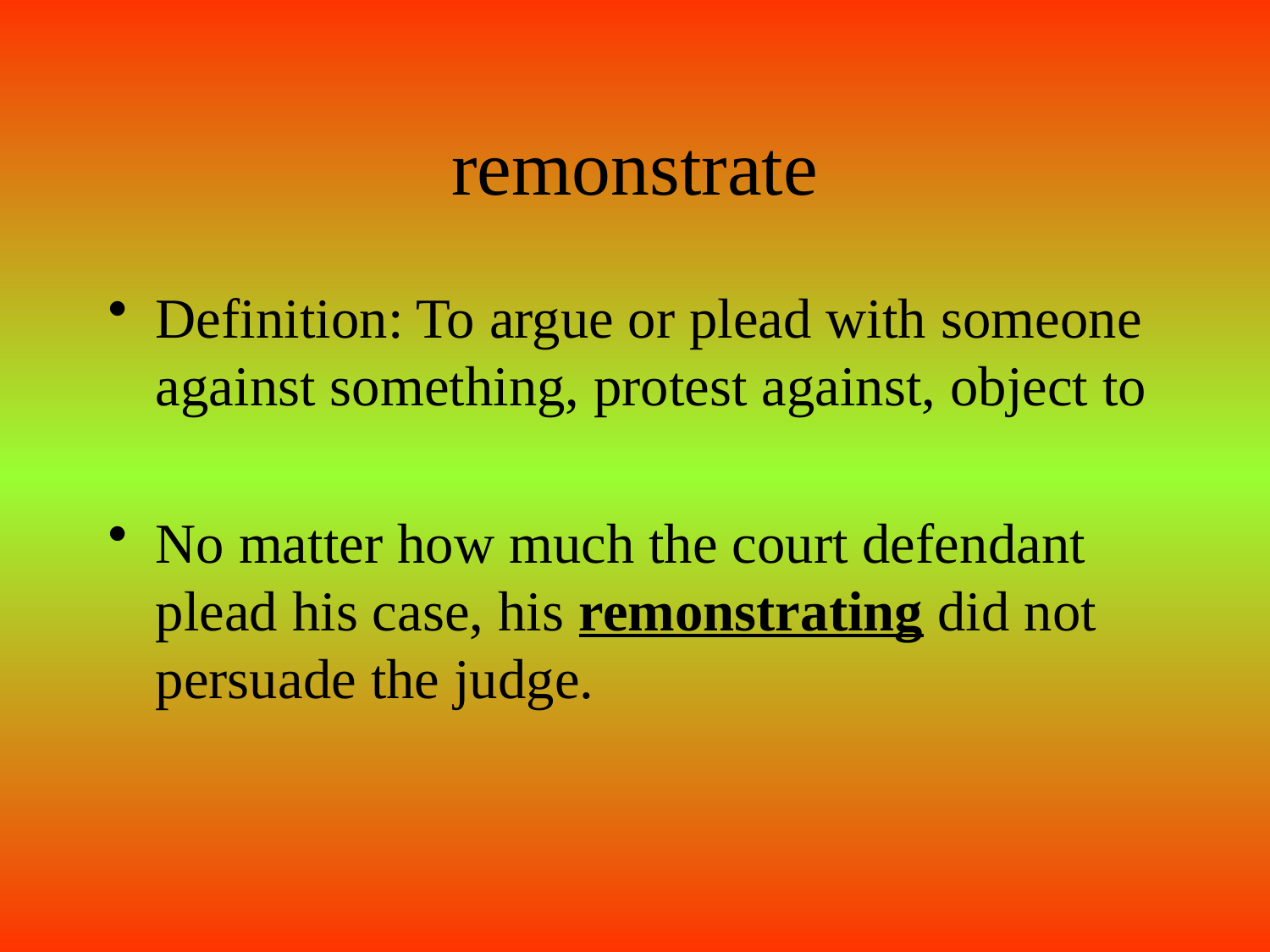

# remonstrate
Definition: To argue or plead with someone against something, protest against, object to

No matter how much the court defendant plead his case, his remonstrating did not persuade the judge.